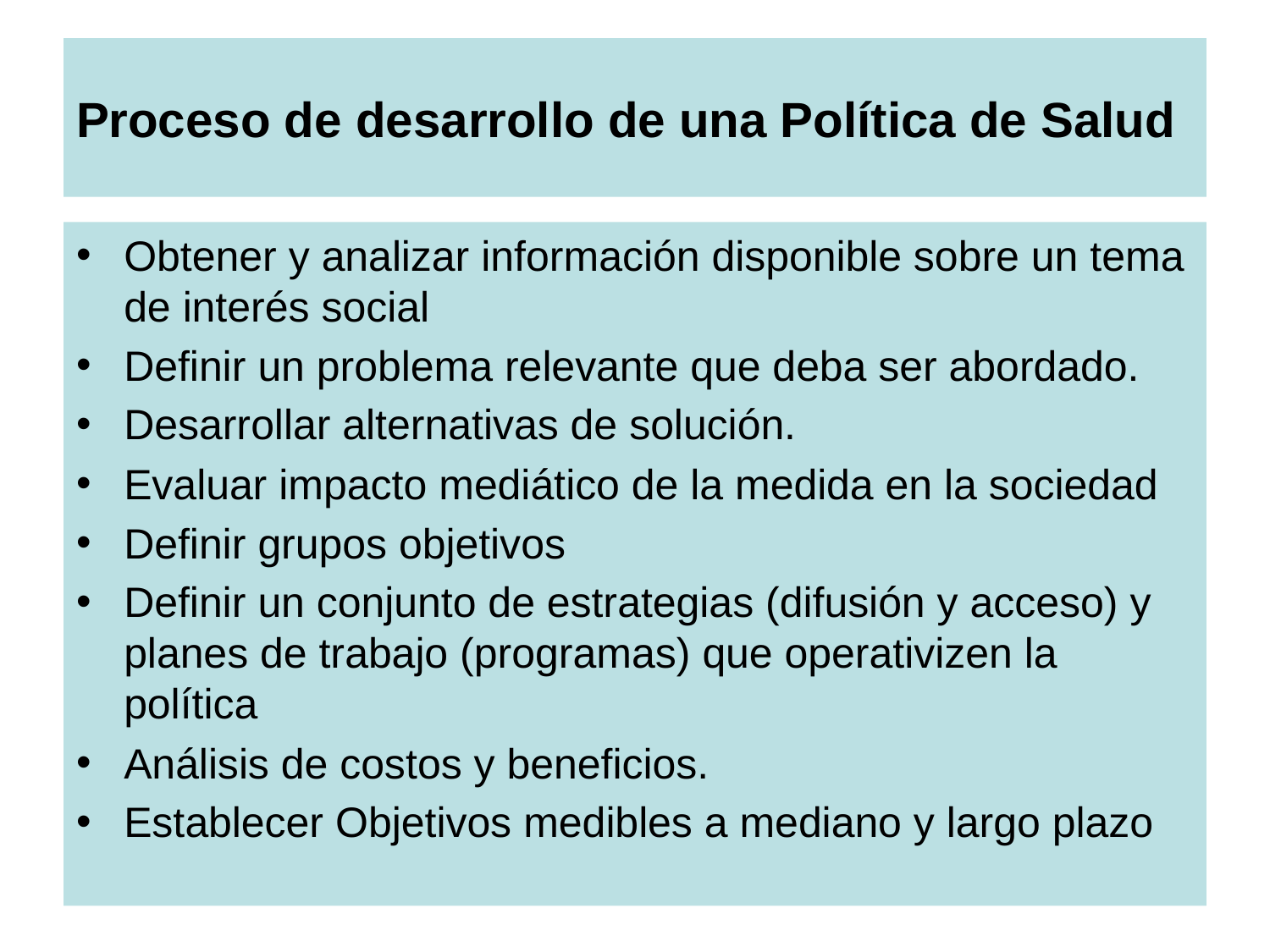

# Proceso de desarrollo de una Política de Salud
Obtener y analizar información disponible sobre un tema de interés social
Definir un problema relevante que deba ser abordado.
Desarrollar alternativas de solución.
Evaluar impacto mediático de la medida en la sociedad
Definir grupos objetivos
Definir un conjunto de estrategias (difusión y acceso) y planes de trabajo (programas) que operativizen la política
Análisis de costos y beneficios.
Establecer Objetivos medibles a mediano y largo plazo